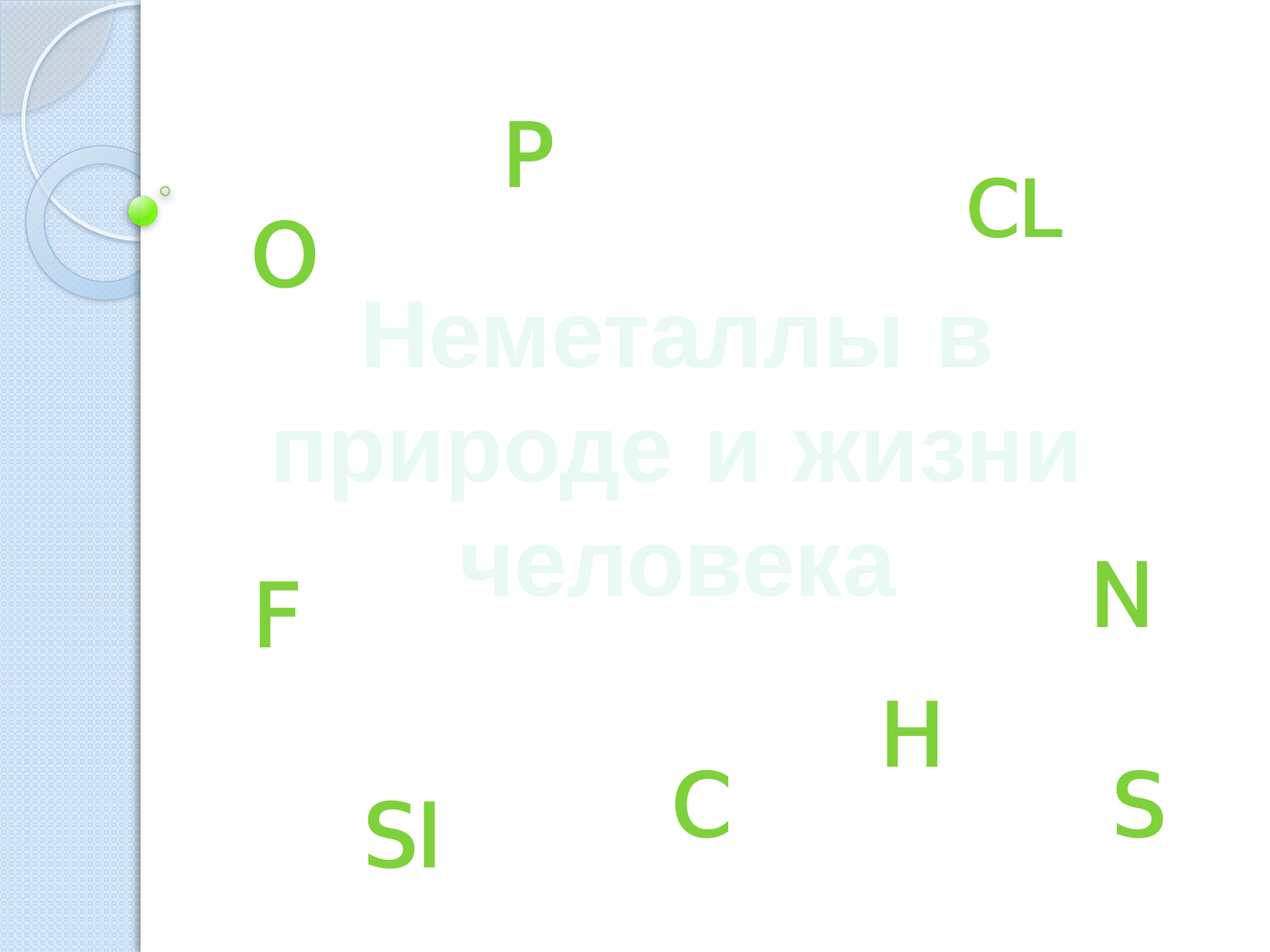

P
Cl
O
Неметаллы в природе и жизни человека
N
F
H
C
S
Si